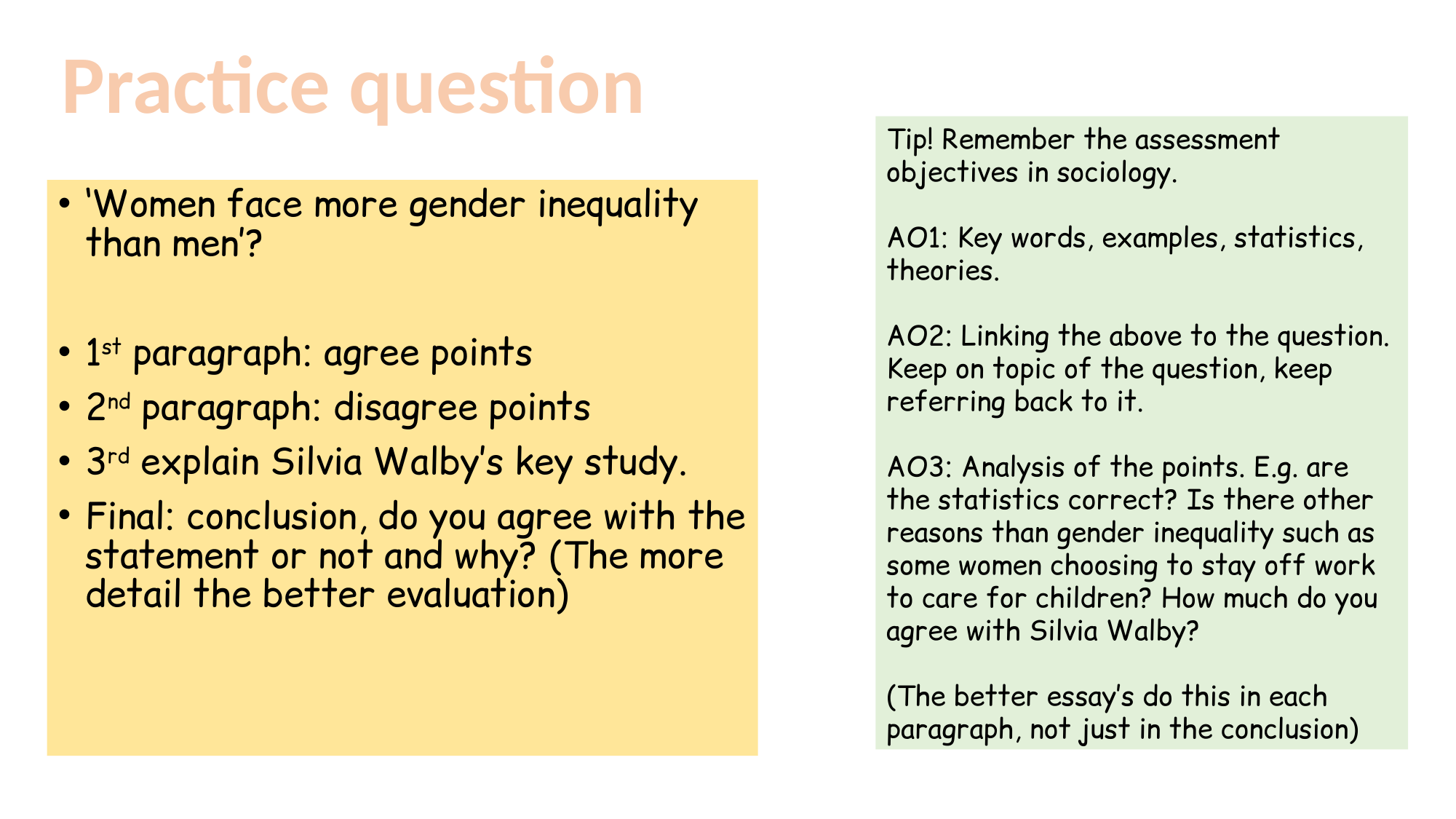

Practice question
Tip! Remember the assessment objectives in sociology.

AO1: Key words, examples, statistics, theories.

AO2: Linking the above to the question. Keep on topic of the question, keep referring back to it.

AO3: Analysis of the points. E.g. are the statistics correct? Is there other reasons than gender inequality such as some women choosing to stay off work to care for children? How much do you agree with Silvia Walby?

(The better essay’s do this in each paragraph, not just in the conclusion)
‘Women face more gender inequality than men’?

1st paragraph: agree points
2nd paragraph: disagree points
3rd explain Silvia Walby’s key study.
Final: conclusion, do you agree with the statement or not and why? (The more detail the better evaluation)